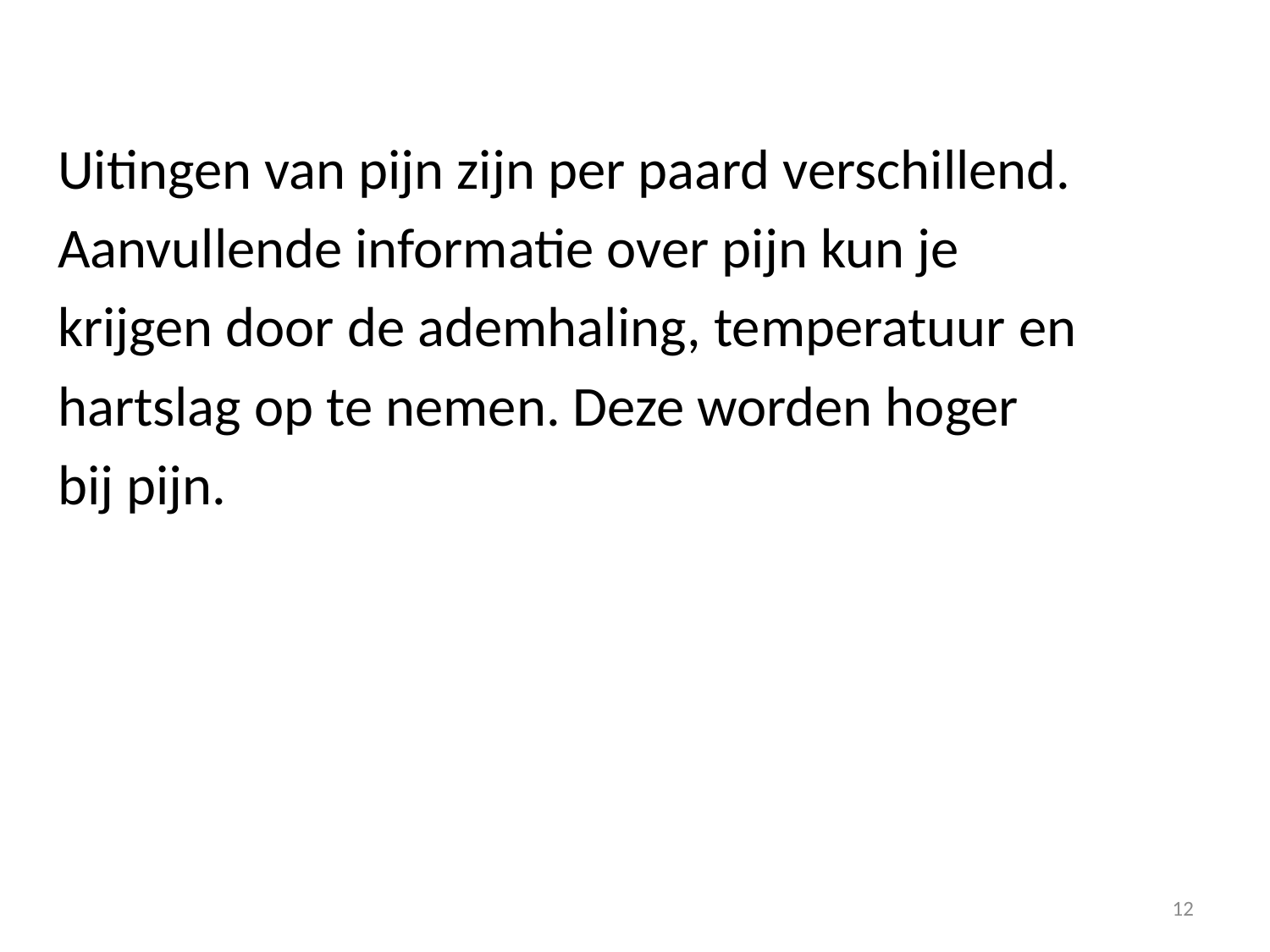

Uitingen van pijn zijn per paard verschillend.
Aanvullende informatie over pijn kun je
krijgen door de ademhaling, temperatuur en
hartslag op te nemen. Deze worden hoger
bij pijn.

12